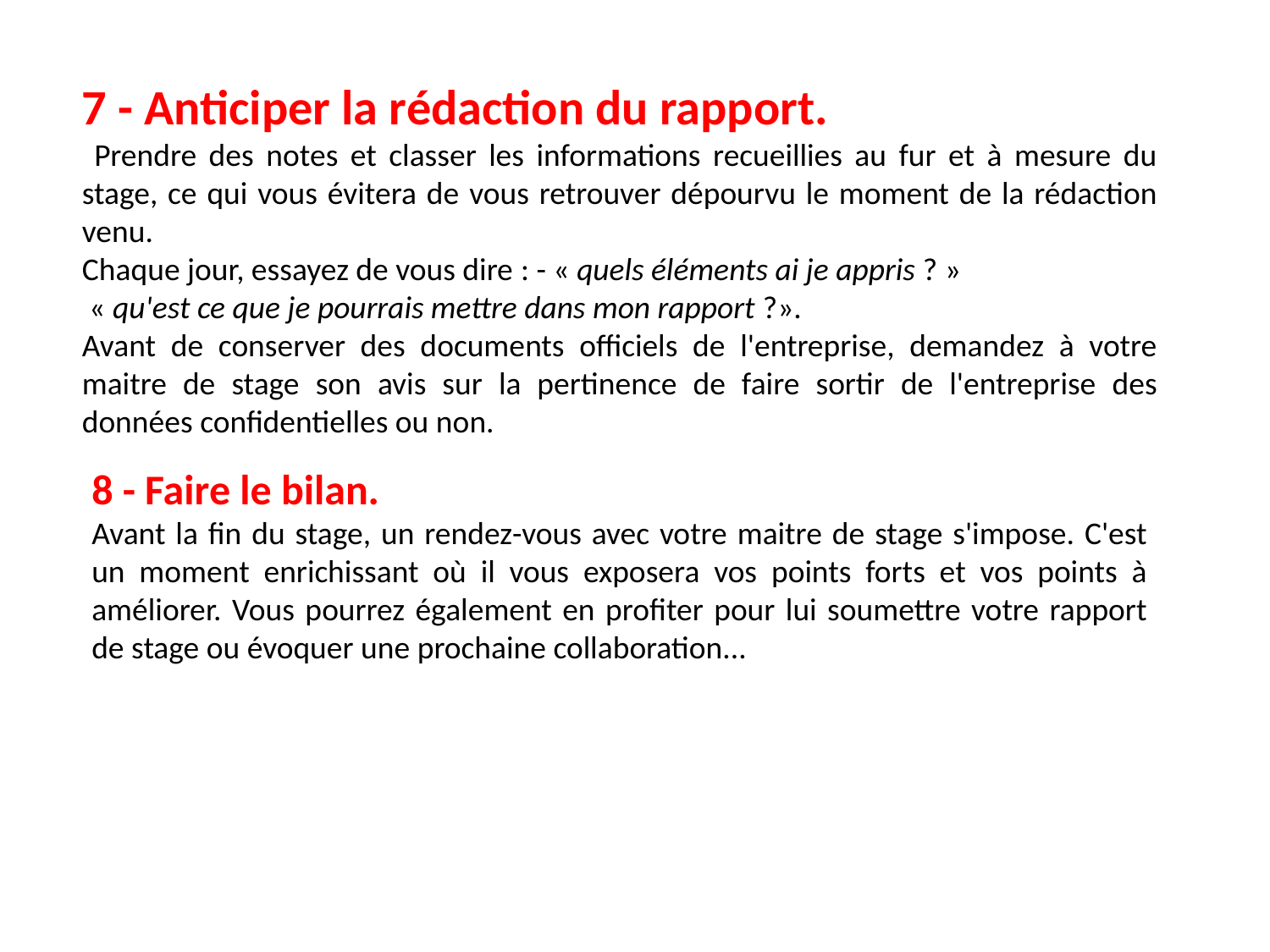

7 - Anticiper la rédaction du rapport.
 Prendre des notes et classer les informations recueillies au fur et à mesure du stage, ce qui vous évitera de vous retrouver dépourvu le moment de la rédaction venu.
Chaque jour, essayez de vous dire : - « quels éléments ai je appris ? »
 « qu'est ce que je pourrais mettre dans mon rapport ?».
Avant de conserver des documents officiels de l'entreprise, demandez à votre maitre de stage son avis sur la pertinence de faire sortir de l'entreprise des données confidentielles ou non.
8 - Faire le bilan.
Avant la fin du stage, un rendez-vous avec votre maitre de stage s'impose. C'est un moment enrichissant où il vous exposera vos points forts et vos points à améliorer. Vous pourrez également en profiter pour lui soumettre votre rapport de stage ou évoquer une prochaine collaboration...